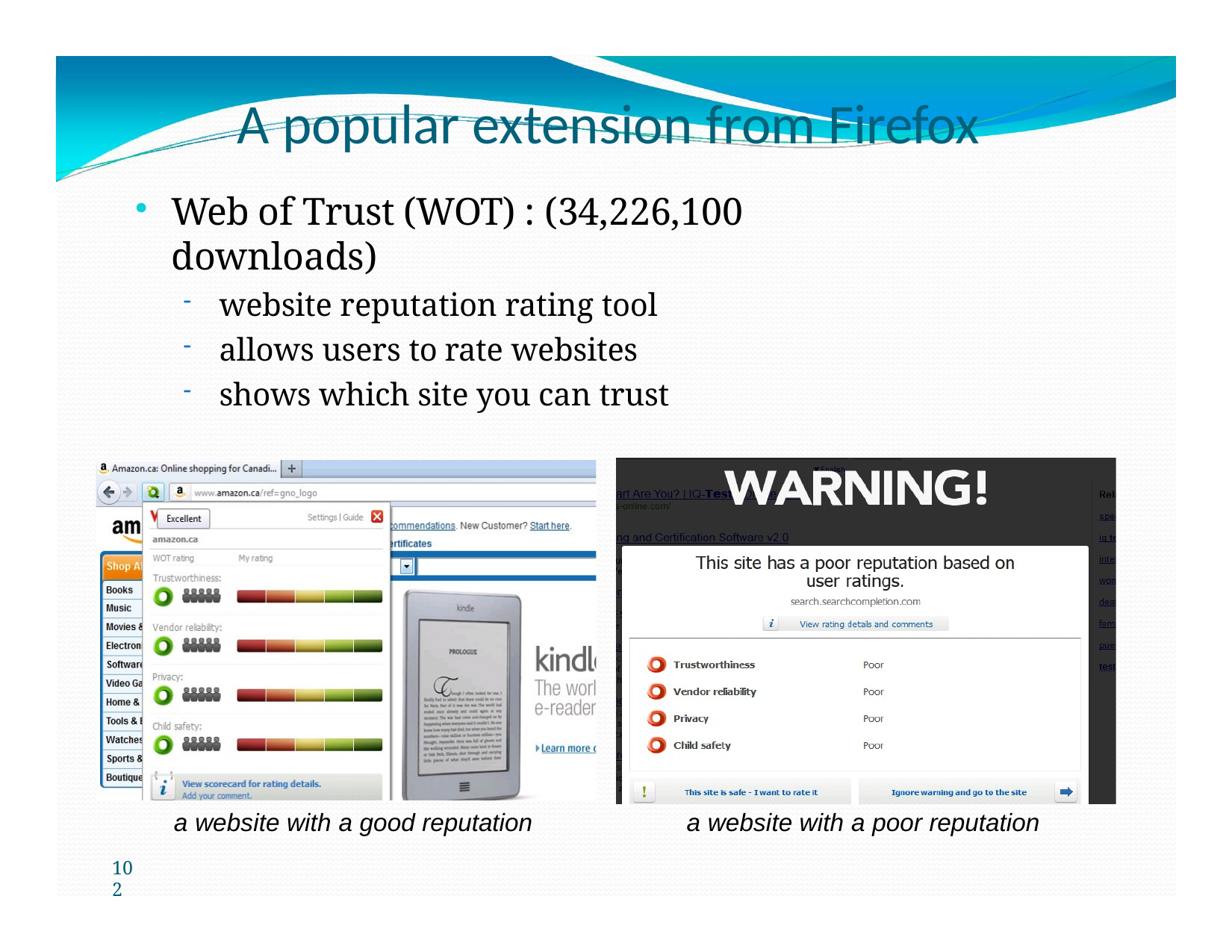

# A popular extension from Firefox
Web of Trust (WOT) : (34,226,100 downloads)
website reputation rating tool
allows users to rate websites
shows which site you can trust

a website with a good reputation
a website with a poor reputation
102